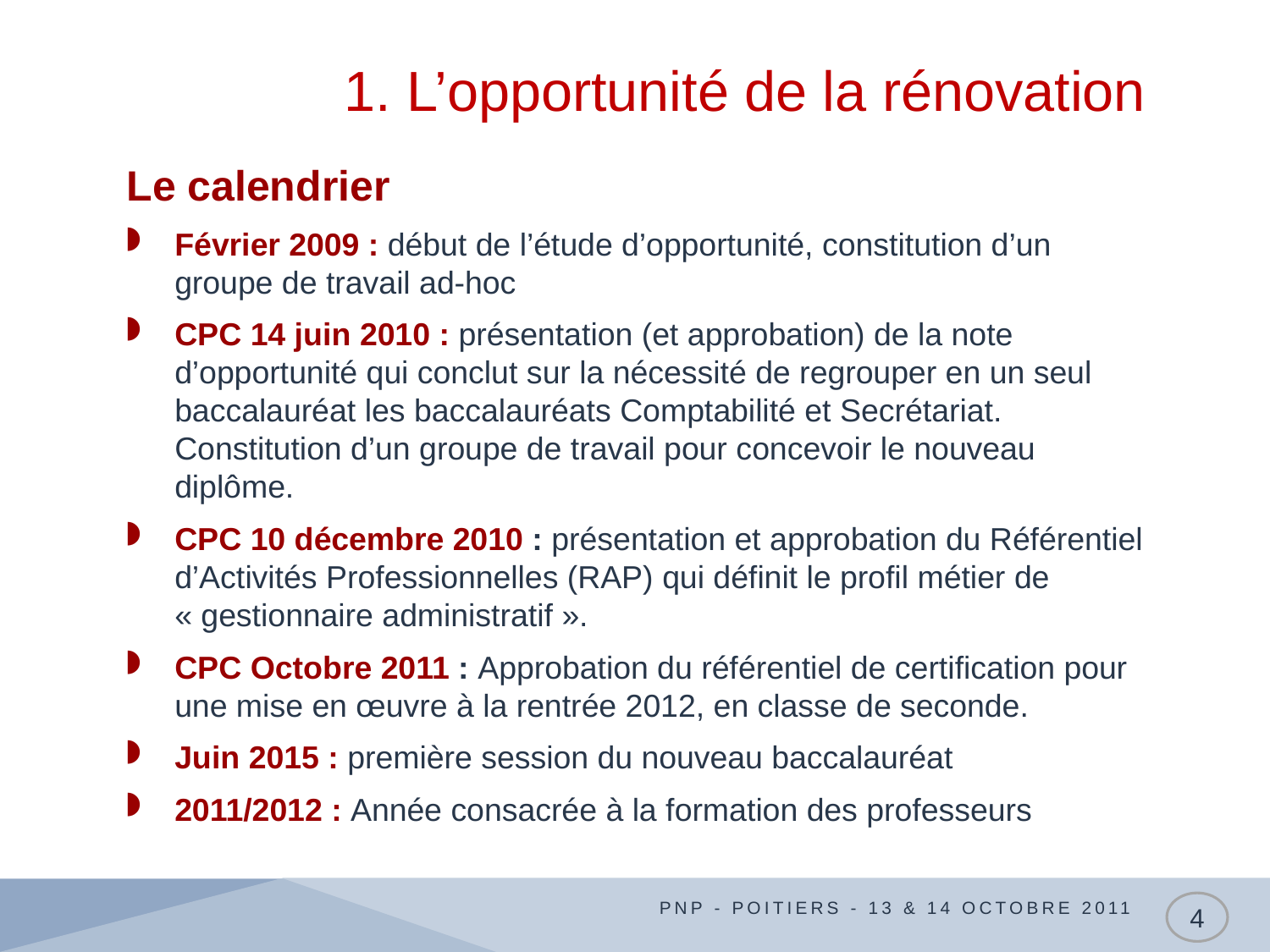

1. L’opportunité de la rénovation
Le calendrier
Février 2009 : début de l’étude d’opportunité, constitution d’un groupe de travail ad-hoc
CPC 14 juin 2010 : présentation (et approbation) de la note d’opportunité qui conclut sur la nécessité de regrouper en un seul baccalauréat les baccalauréats Comptabilité et Secrétariat. Constitution d’un groupe de travail pour concevoir le nouveau diplôme.
CPC 10 décembre 2010 : présentation et approbation du Référentiel d’Activités Professionnelles (RAP) qui définit le profil métier de « gestionnaire administratif ».
CPC Octobre 2011 : Approbation du référentiel de certification pour une mise en œuvre à la rentrée 2012, en classe de seconde.
Juin 2015 : première session du nouveau baccalauréat
2011/2012 : Année consacrée à la formation des professeurs
PNP - Poitiers - 13 & 14 octobre 2011
4